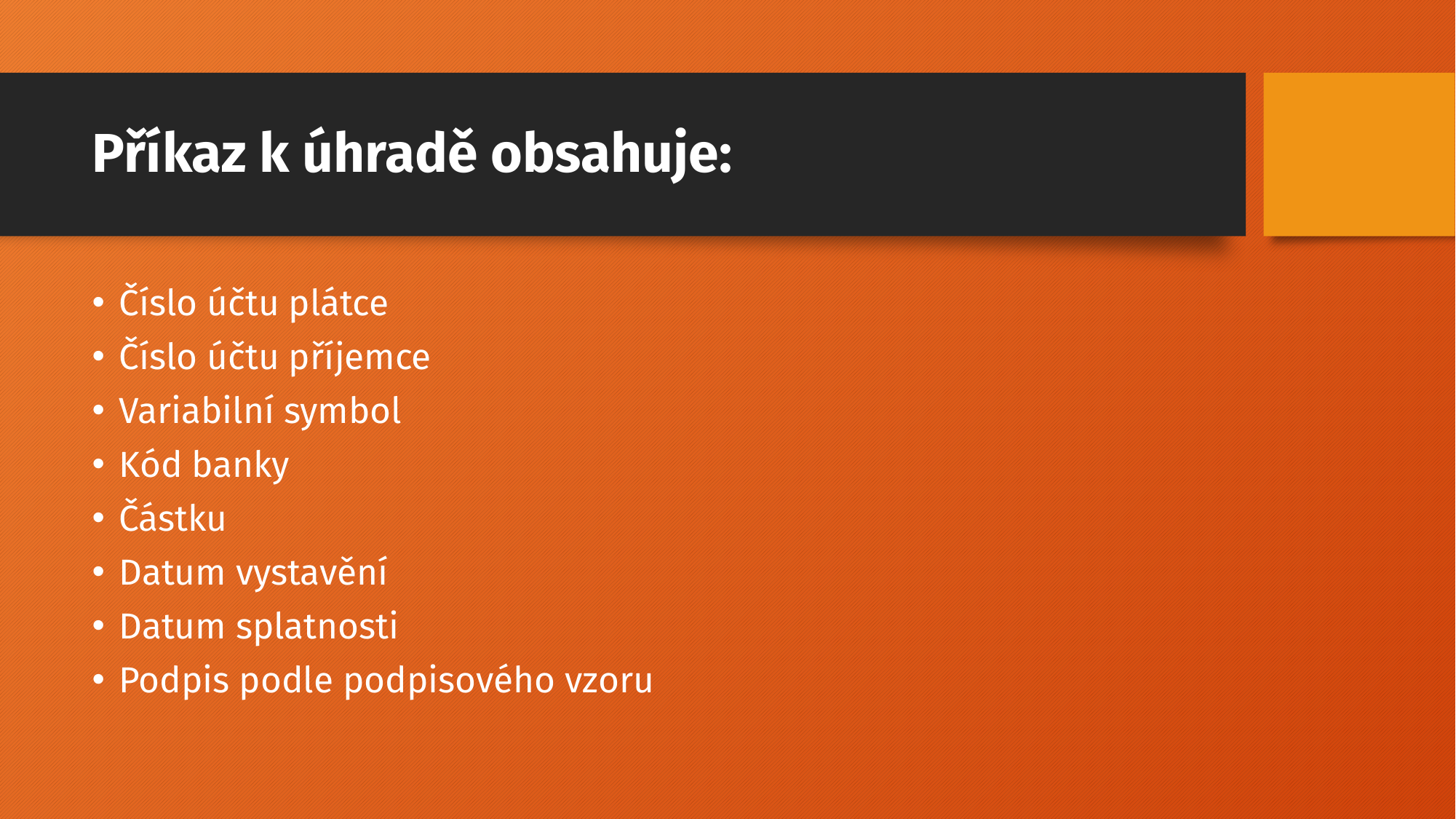

# Příkaz k úhradě obsahuje:
Číslo účtu plátce
Číslo účtu příjemce
Variabilní symbol
Kód banky
Částku
Datum vystavění
Datum splatnosti
Podpis podle podpisového vzoru